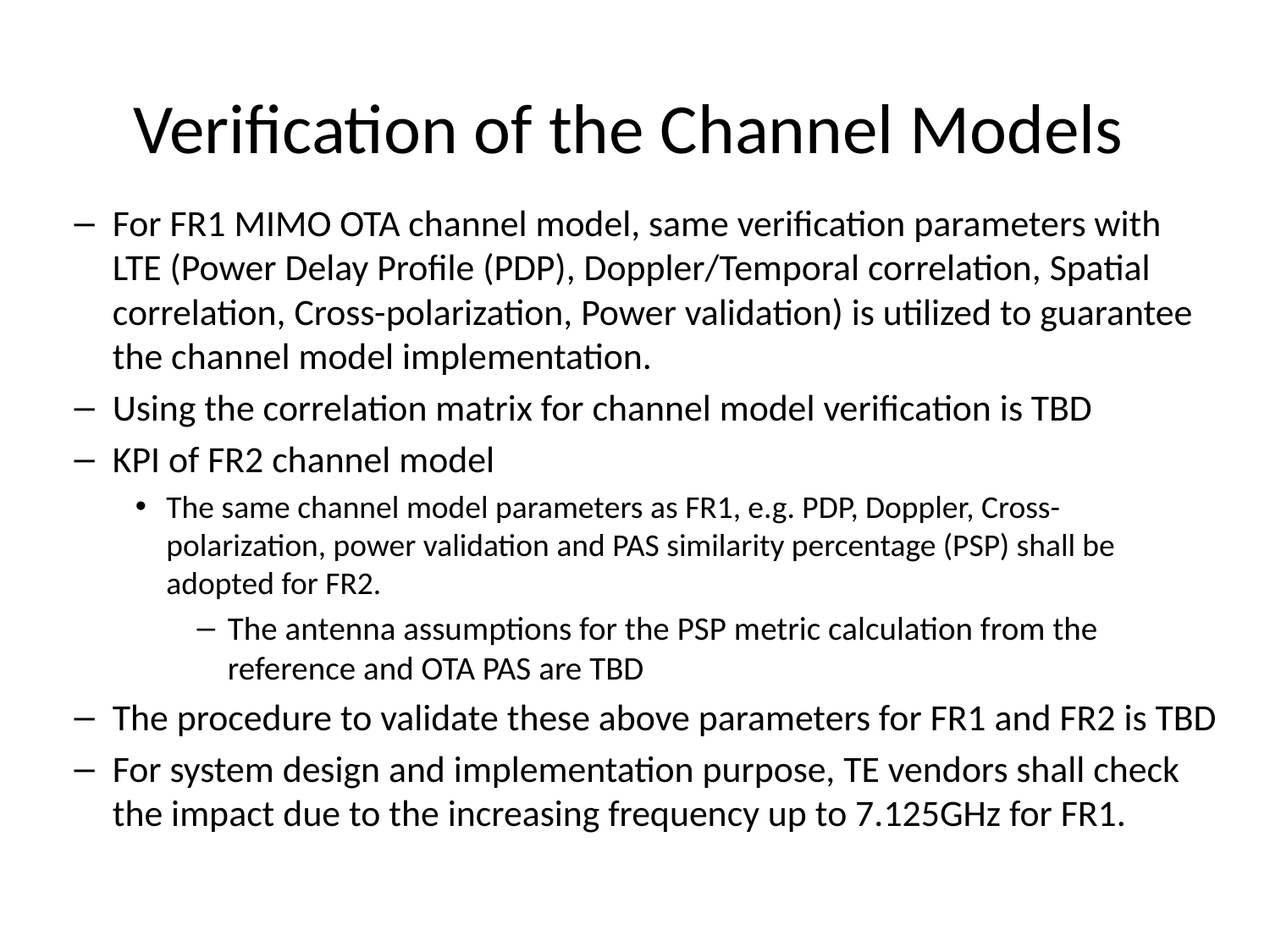

# Verification of the Channel Models
For FR1 MIMO OTA channel model, same verification parameters with LTE (Power Delay Profile (PDP), Doppler/Temporal correlation, Spatial correlation, Cross-polarization, Power validation) is utilized to guarantee the channel model implementation.
Using the correlation matrix for channel model verification is TBD
KPI of FR2 channel model
The same channel model parameters as FR1, e.g. PDP, Doppler, Cross-polarization, power validation and PAS similarity percentage (PSP) shall be adopted for FR2.
The antenna assumptions for the PSP metric calculation from the reference and OTA PAS are TBD
The procedure to validate these above parameters for FR1 and FR2 is TBD
For system design and implementation purpose, TE vendors shall check the impact due to the increasing frequency up to 7.125GHz for FR1.